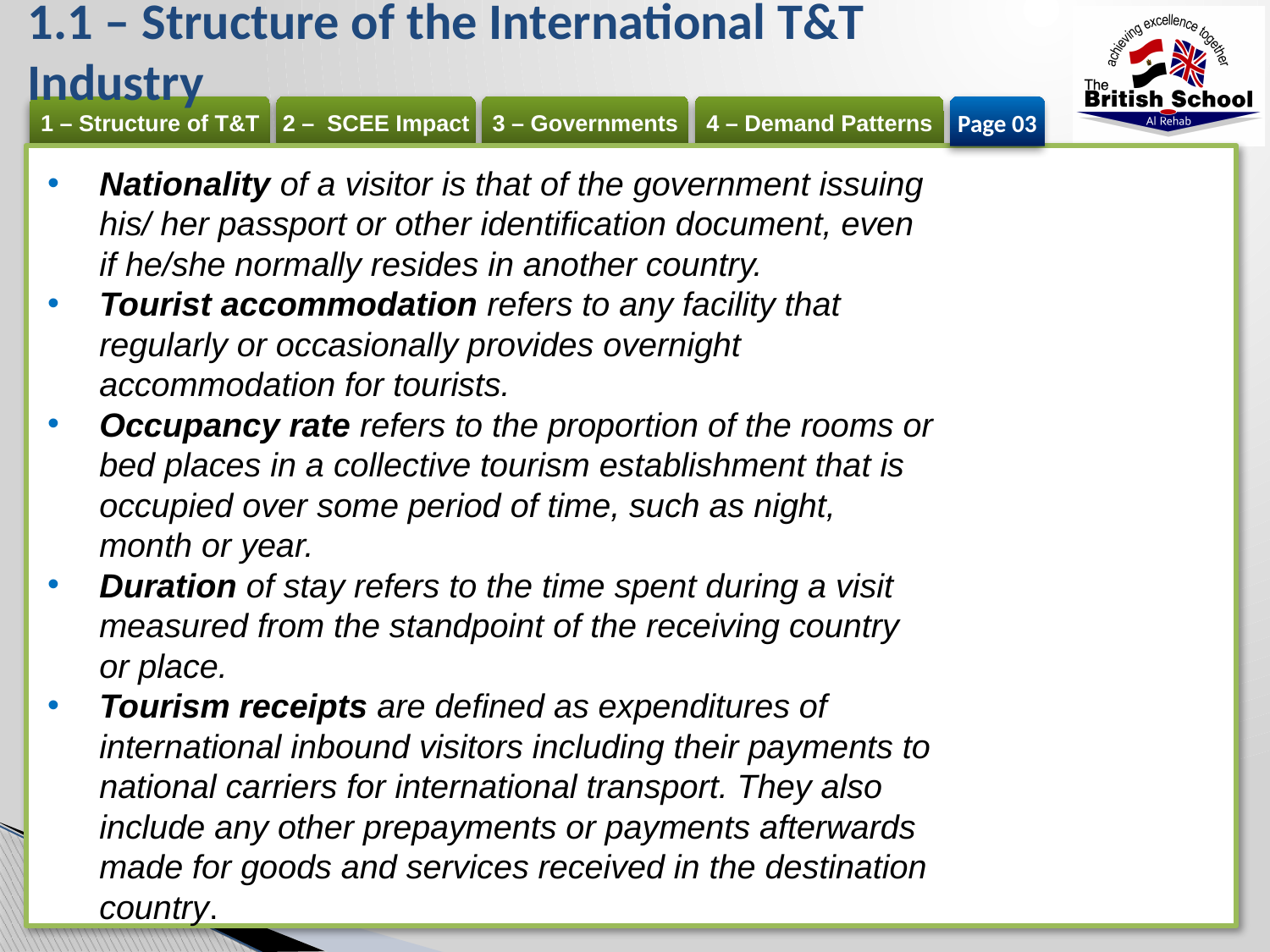

# 1.1 – Structure of the International T&T Industry
Page 03
Nationality of a visitor is that of the government issuing his/ her passport or other identification document, even if he/she normally resides in another country.
Tourist accommodation refers to any facility that regularly or occasionally provides overnight accommodation for tourists.
Occupancy rate refers to the proportion of the rooms or bed places in a collective tourism establishment that is occupied over some period of time, such as night, month or year.
Duration of stay refers to the time spent during a visit measured from the standpoint of the receiving country or place.
Tourism receipts are defined as expenditures of international inbound visitors including their payments to national carriers for international transport. They also include any other prepayments or payments afterwards made for goods and services received in the destination country.